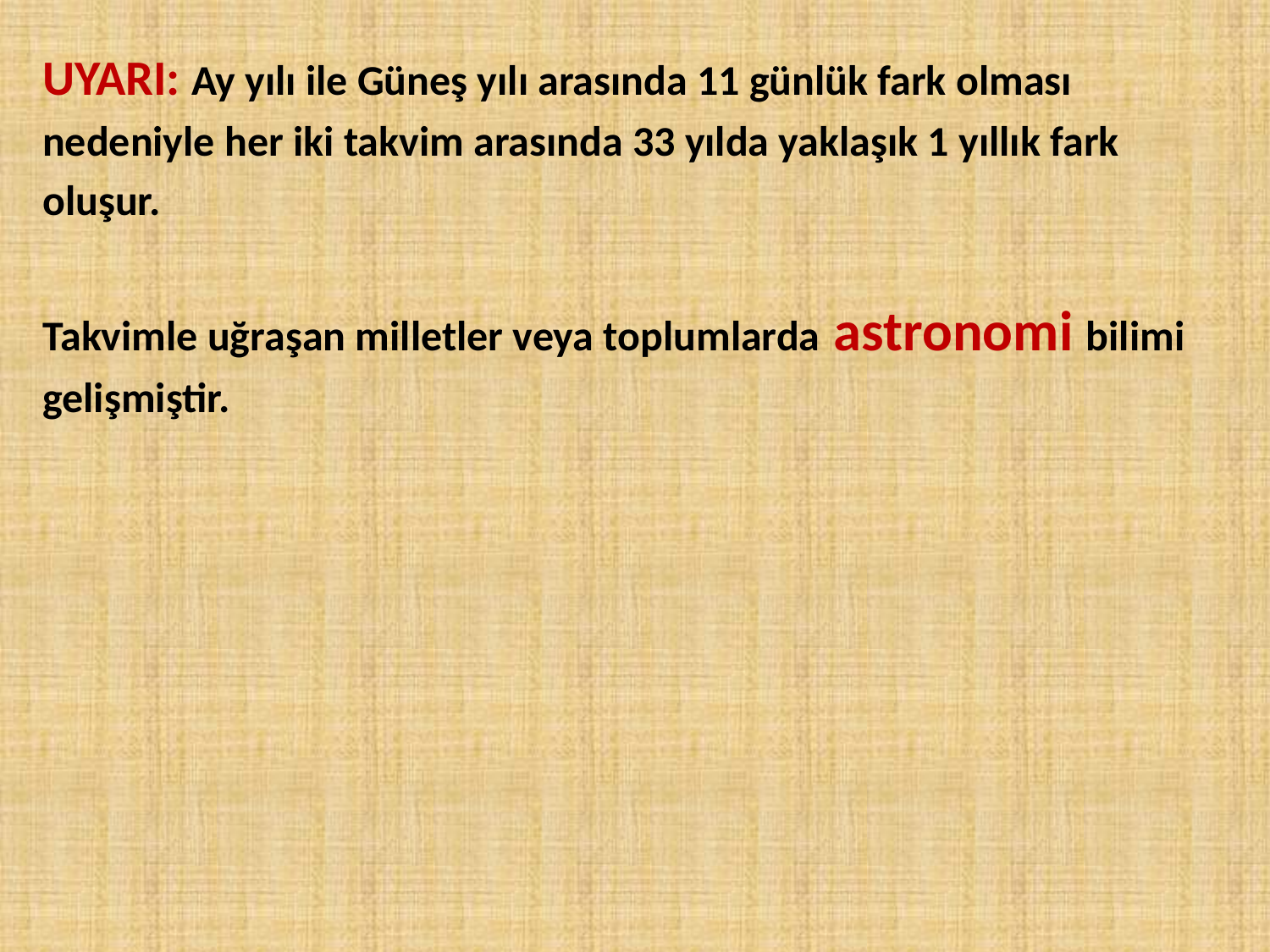

UYARI: Ay yılı ile Güneş yılı arasında 11 günlük fark olması
nedeniyle her iki takvim arasında 33 yılda yaklaşık 1 yıllık fark
oluşur.

Takvimle uğraşan milletler veya toplumlarda astronomi bilimi
gelişmiştir.